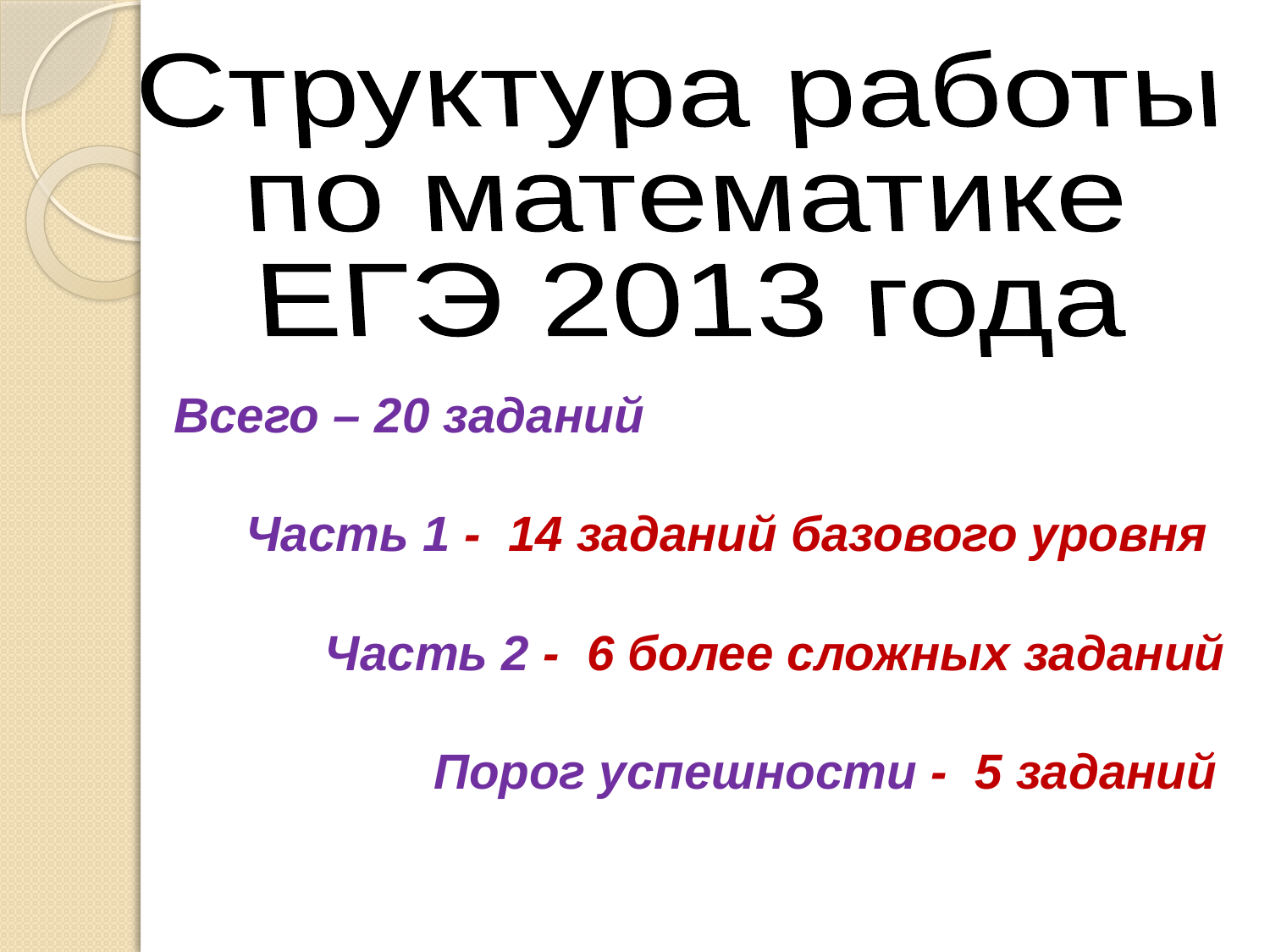

#
Структура работы
по математике
ЕГЭ 2013 года

Всего – 20 заданий
Часть 1 -  14 заданий базового уровня
Часть 2 -  6 более сложных заданий
Порог успешности -  5 заданий